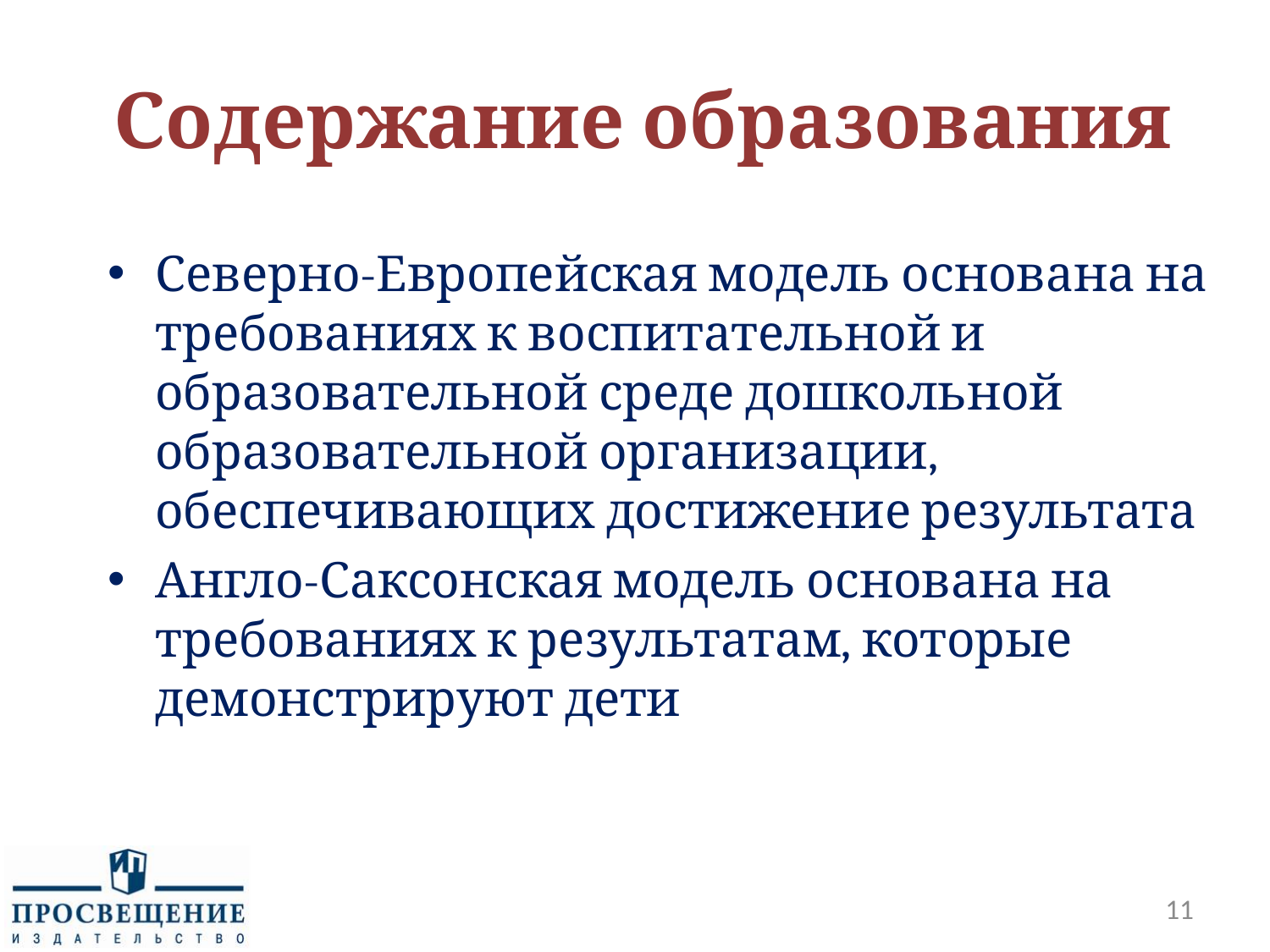

# Содержание образования
Северно-Европейская модель основана на требованиях к воспитательной и образовательной среде дошкольной образовательной организации, обеспечивающих достижение результата
Англо-Саксонская модель основана на требованиях к результатам, которые демонстрируют дети
11